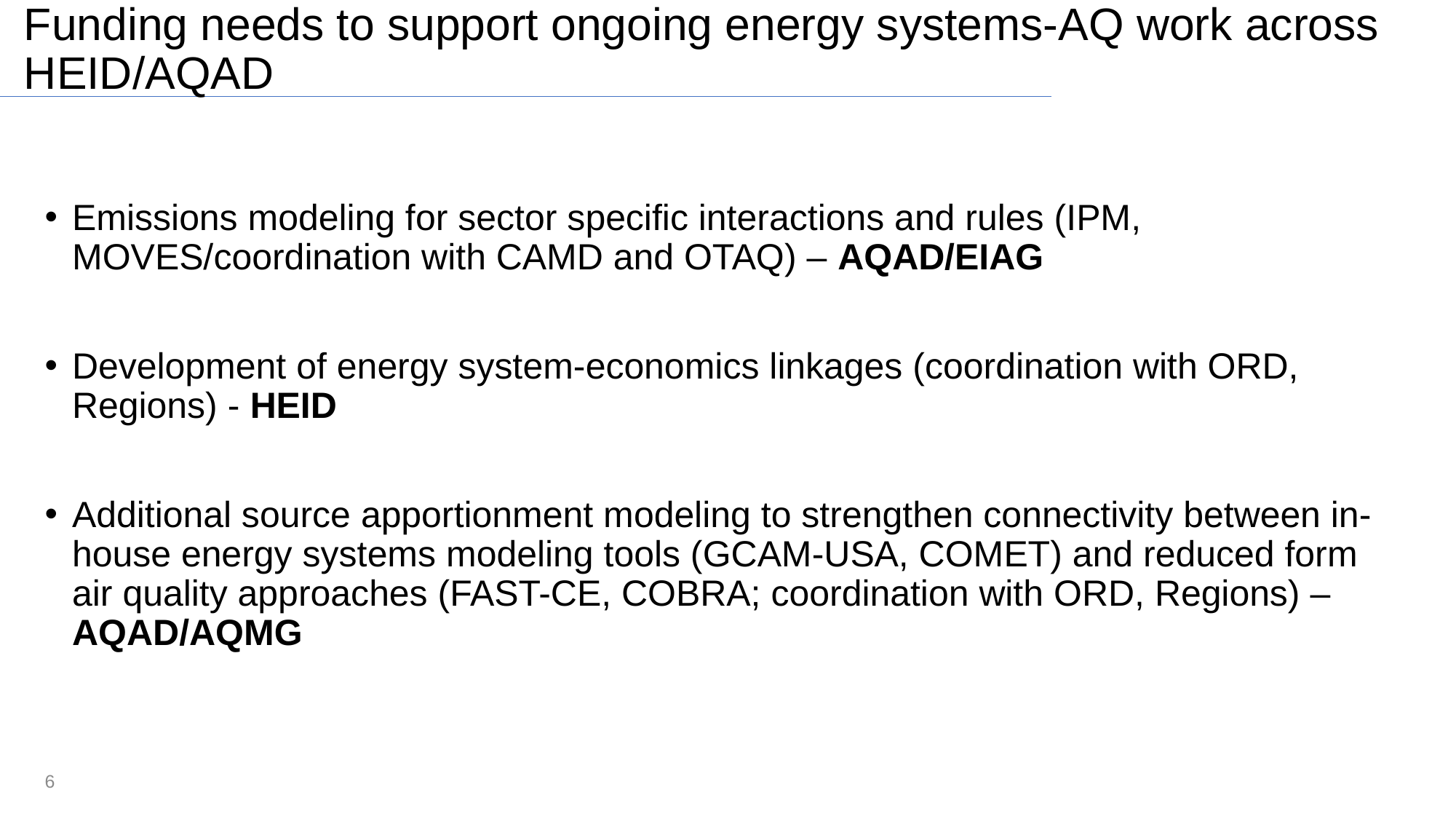

# Funding needs to support ongoing energy systems-AQ work across HEID/AQAD
Emissions modeling for sector specific interactions and rules (IPM, MOVES/coordination with CAMD and OTAQ) – AQAD/EIAG

Development of energy system-economics linkages (coordination with ORD, Regions) - HEID

Additional source apportionment modeling to strengthen connectivity between in-house energy systems modeling tools (GCAM-USA, COMET) and reduced form air quality approaches (FAST-CE, COBRA; coordination with ORD, Regions) – AQAD/AQMG

6